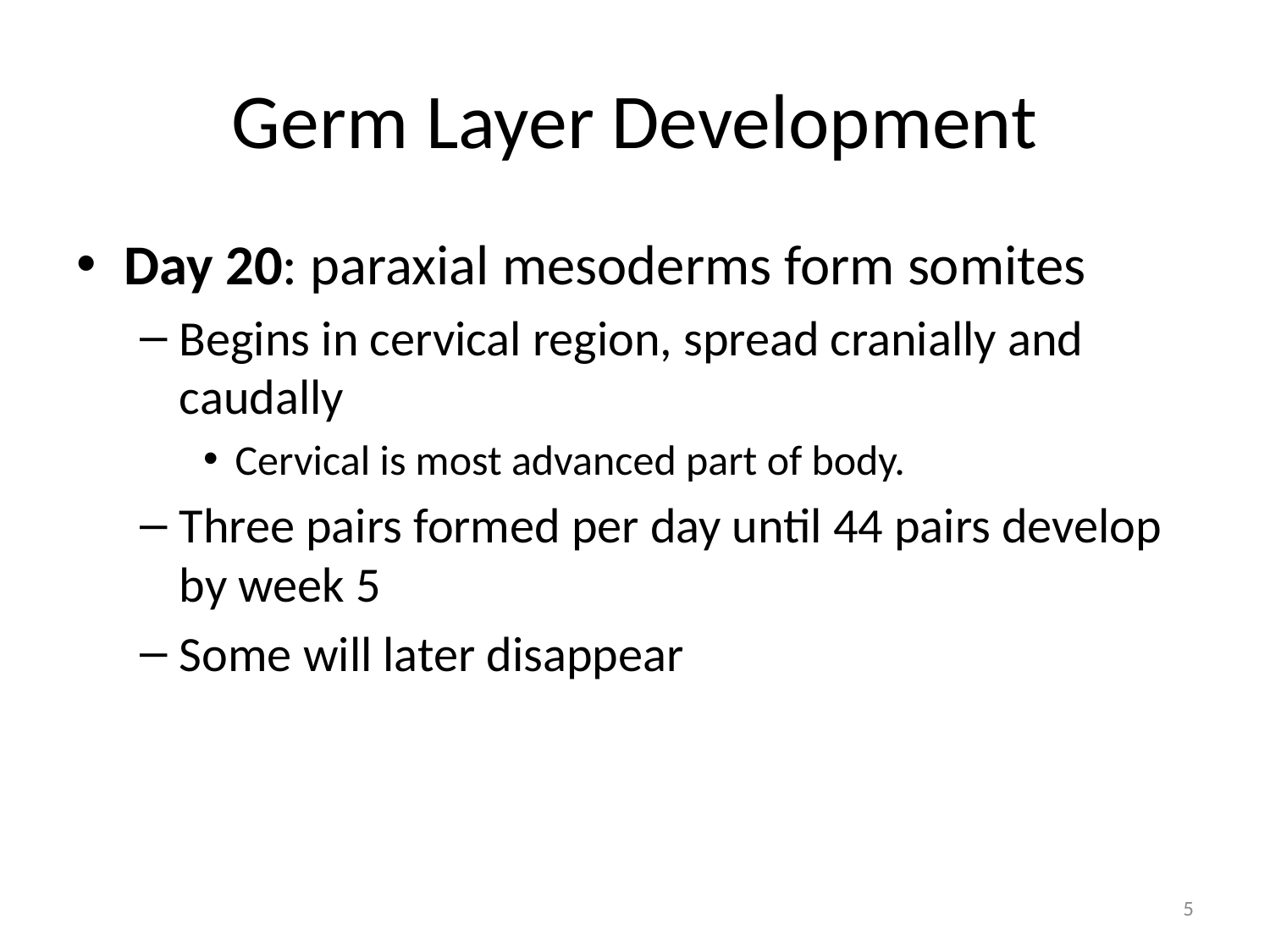

# Germ Layer Development
Day 20: paraxial mesoderms form somites
Begins in cervical region, spread cranially and caudally
Cervical is most advanced part of body.
Three pairs formed per day until 44 pairs develop by week 5
Some will later disappear

5